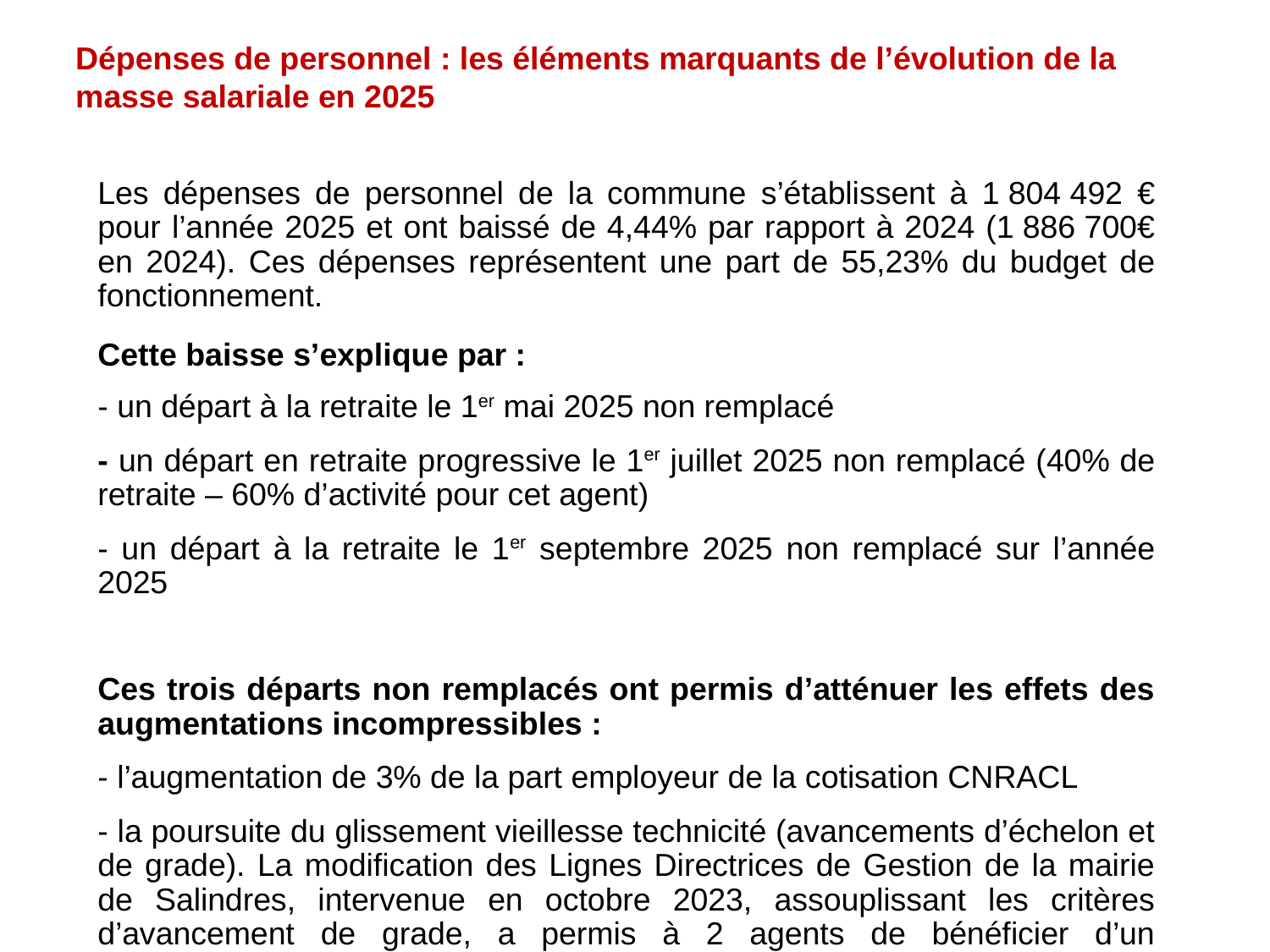

# Dépenses de personnel : les éléments marquants de l’évolution de la masse salariale en 2025
Les dépenses de personnel de la commune s’établissent à 1 804 492 € pour l’année 2025 et ont baissé de 4,44% par rapport à 2024 (1 886 700€ en 2024). Ces dépenses représentent une part de 55,23% du budget de fonctionnement.
Cette baisse s’explique par :
- un départ à la retraite le 1er mai 2025 non remplacé
- un départ en retraite progressive le 1er juillet 2025 non remplacé (40% de retraite – 60% d’activité pour cet agent)
- un départ à la retraite le 1er septembre 2025 non remplacé sur l’année 2025

Ces trois départs non remplacés ont permis d’atténuer les effets des augmentations incompressibles :
- l’augmentation de 3% de la part employeur de la cotisation CNRACL
- la poursuite du glissement vieillesse technicité (avancements d’échelon et de grade). La modification des Lignes Directrices de Gestion de la mairie de Salindres, intervenue en octobre 2023, assouplissant les critères d’avancement de grade, a permis à 2 agents de bénéficier d’un avancement de grade en 2025.